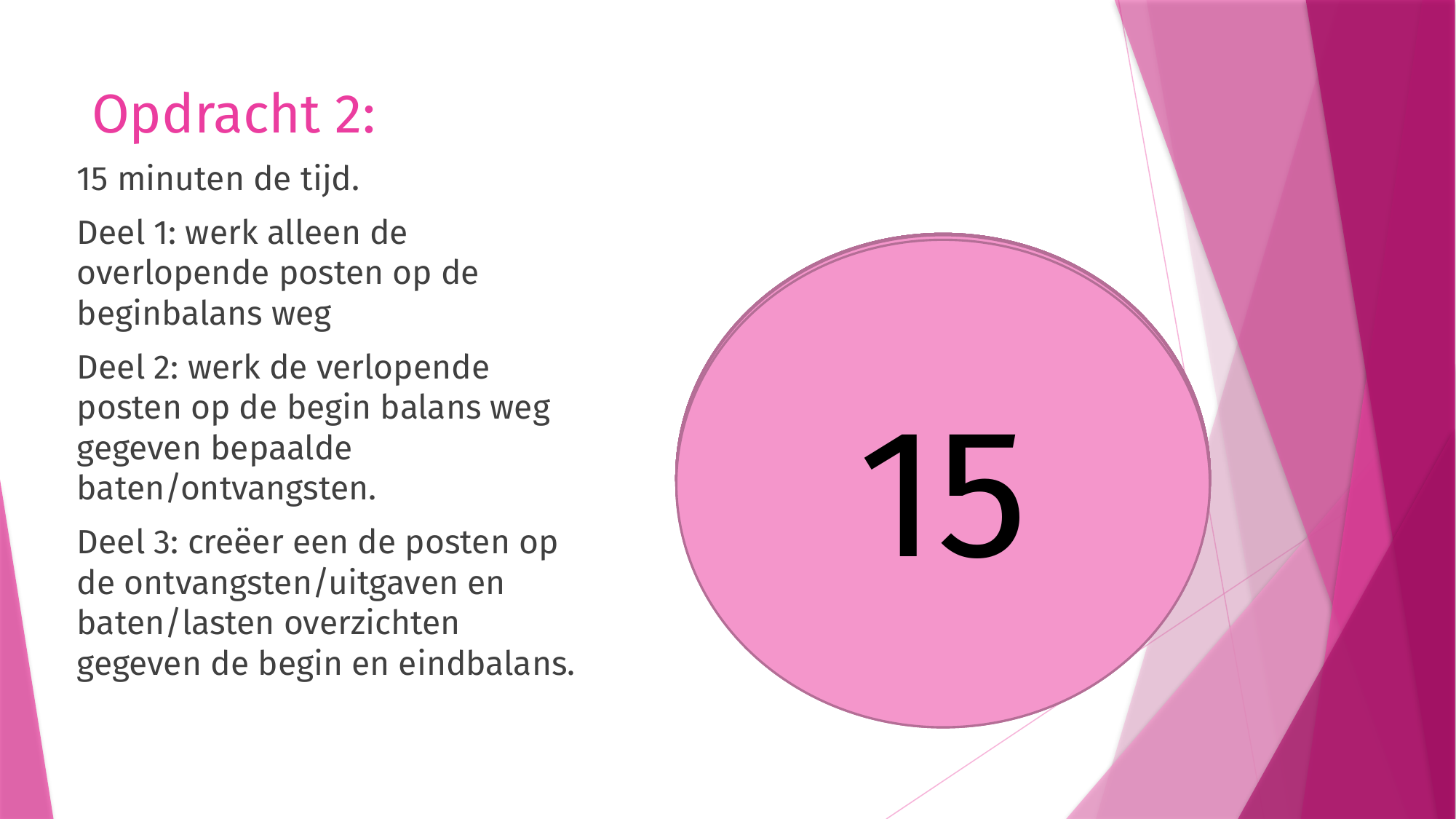

# Opdracht 2:
15 minuten de tijd.
Deel 1: werk alleen de overlopende posten op de beginbalans weg
Deel 2: werk de verlopende posten op de begin balans weg gegeven bepaalde baten/ontvangsten.
Deel 3: creëer een de posten op de ontvangsten/uitgaven en baten/lasten overzichten gegeven de begin en eindbalans.
10
9
8
5
6
7
4
3
1
2
14
13
11
15
12